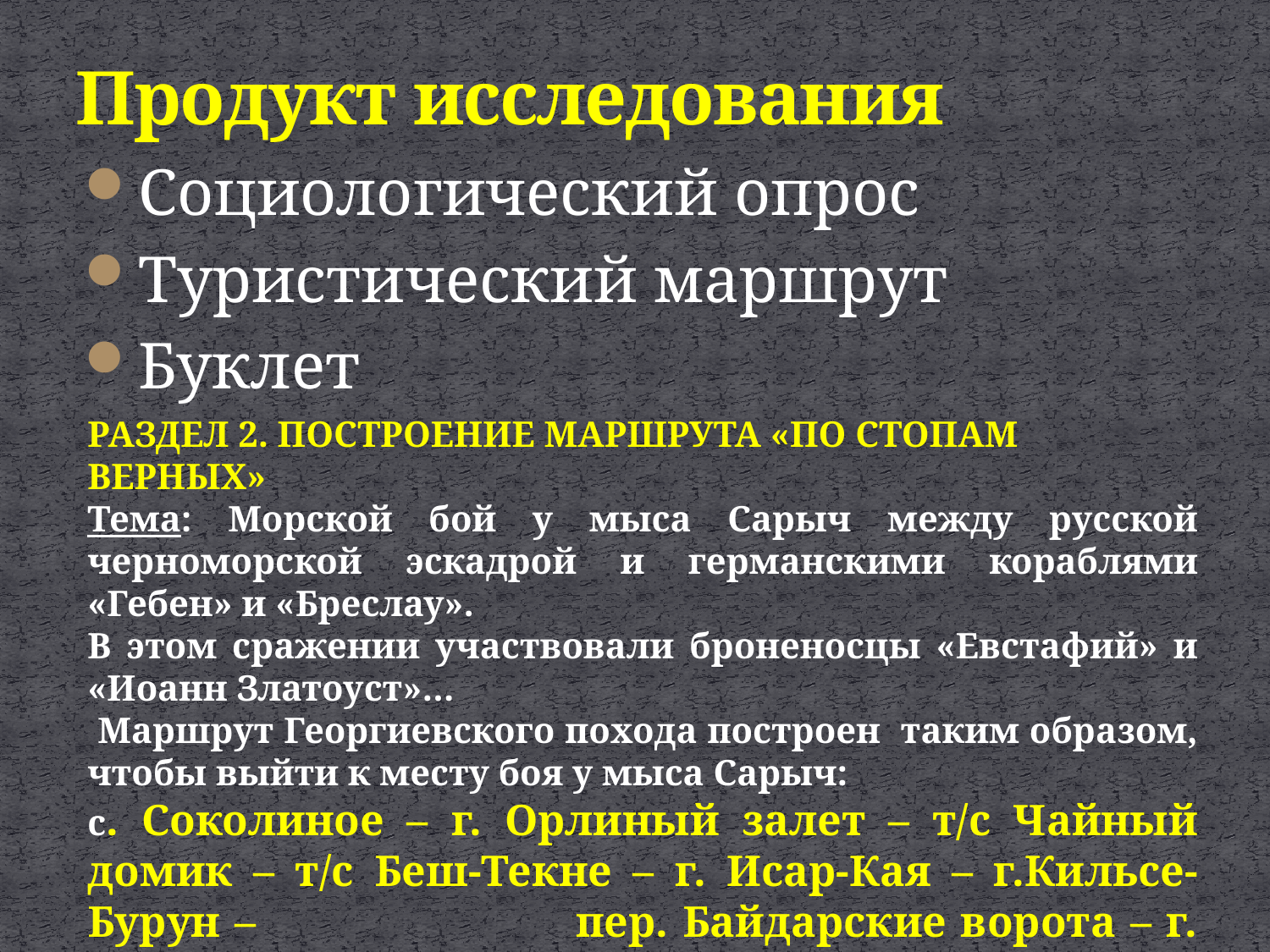

# Продукт исследования
Социологический опрос
Туристический маршрут
Буклет
РАЗДЕЛ 2. ПОСТРОЕНИЕ МАРШРУТА «ПО СТОПАМ ВЕРНЫХ»
Тема: Морской бой у мыса Сарыч между русской черноморской эскадрой и германскими кораблями «Гебен» и «Бреслау».
В этом сражении участвовали броненосцы «Евстафий» и «Иоанн Златоуст»…
 Маршрут Георгиевского похода построен  таким образом, чтобы выйти к месту боя у мыса Сарыч:
с. Соколиное – г. Орлиный залет – т/с Чайный домик – т/с Беш-Текне – г. Исар-Кая – г.Кильсе-Бурун –                      пер. Байдарские ворота – г. Челеби – с. Орлиное.